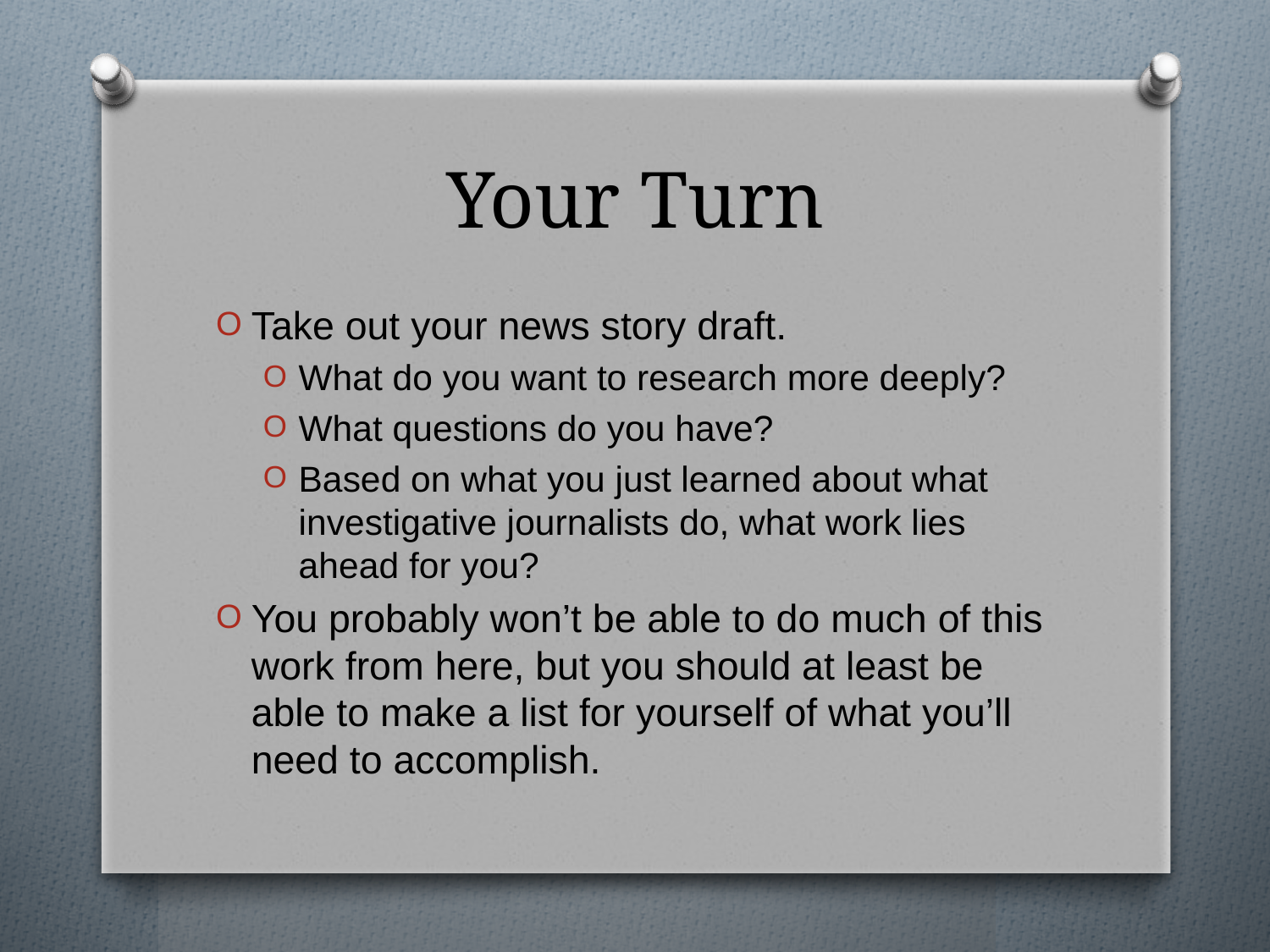

# Your Turn
Take out your news story draft.
What do you want to research more deeply?
What questions do you have?
Based on what you just learned about what investigative journalists do, what work lies ahead for you?
You probably won’t be able to do much of this work from here, but you should at least be able to make a list for yourself of what you’ll need to accomplish.